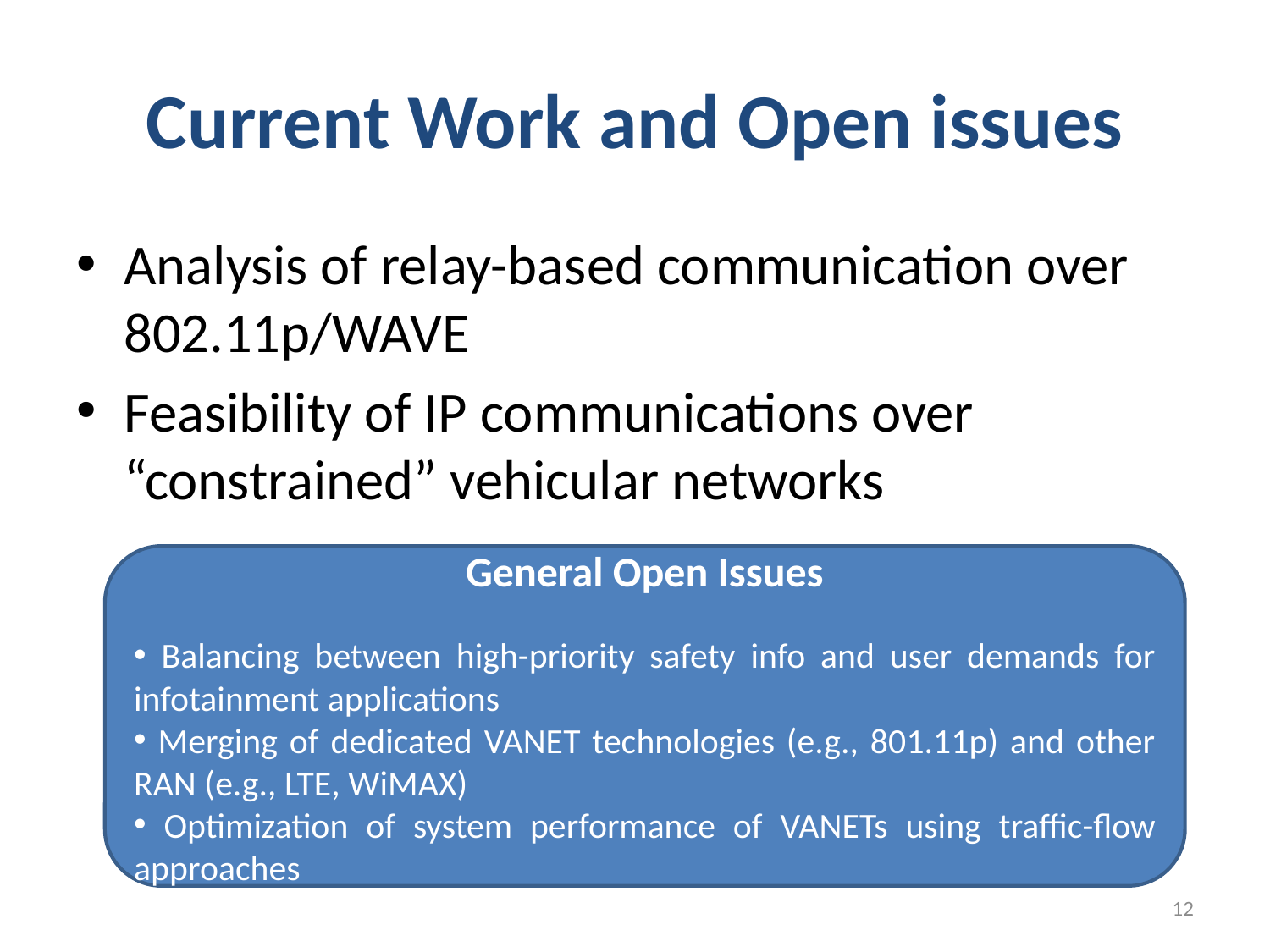

# Current Work and Open issues
Analysis of relay-based communication over 802.11p/WAVE
Feasibility of IP communications over “constrained” vehicular networks

General Open Issues

 Balancing between high-priority safety info and user demands for infotainment applications
 Merging of dedicated VANET technologies (e.g., 801.11p) and other RAN (e.g., LTE, WiMAX)
 Optimization of system performance of VANETs using traffic-flow approaches
12